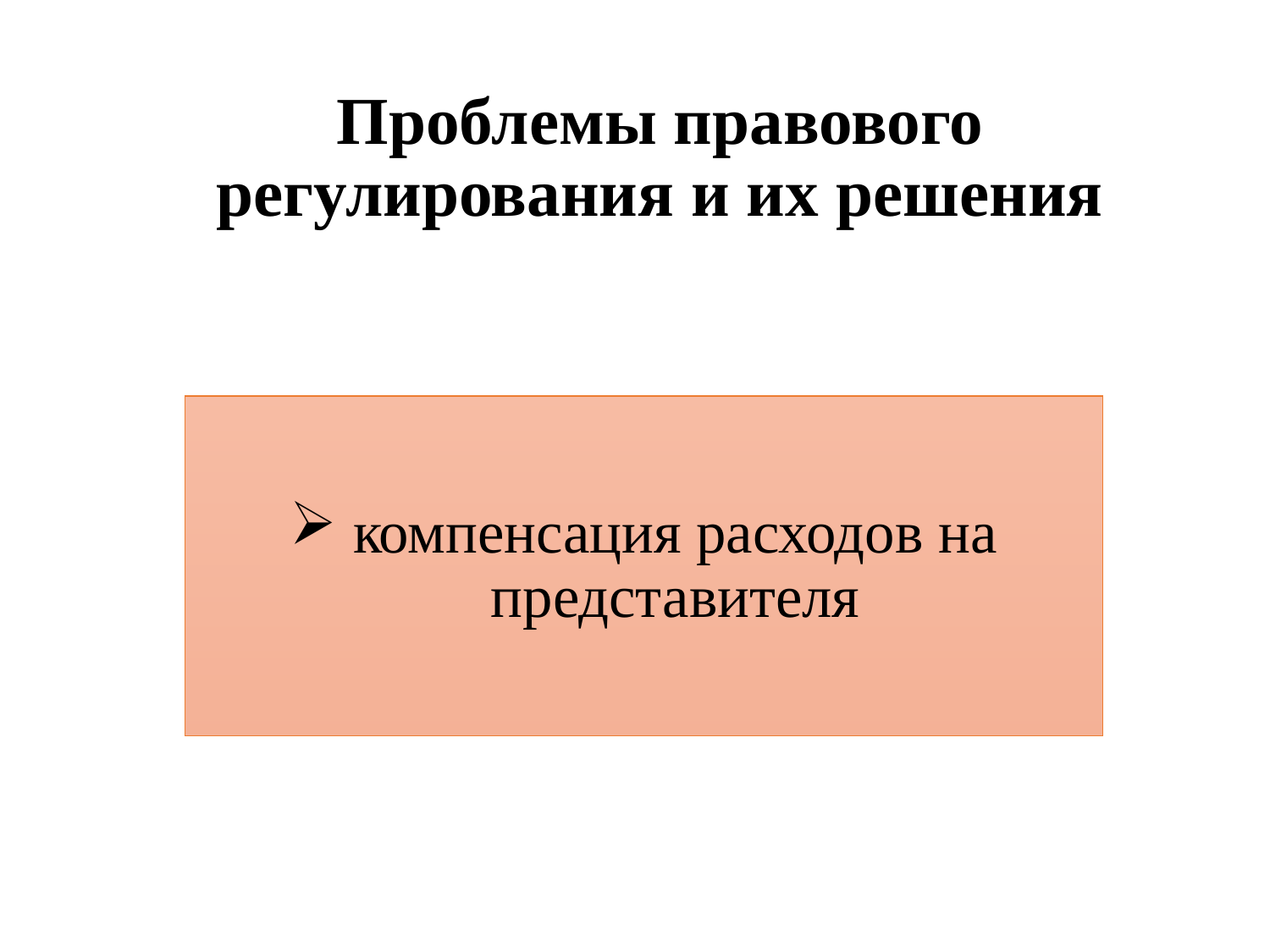

# Проблемы правового регулирования и их решения
компенсация расходов на представителя